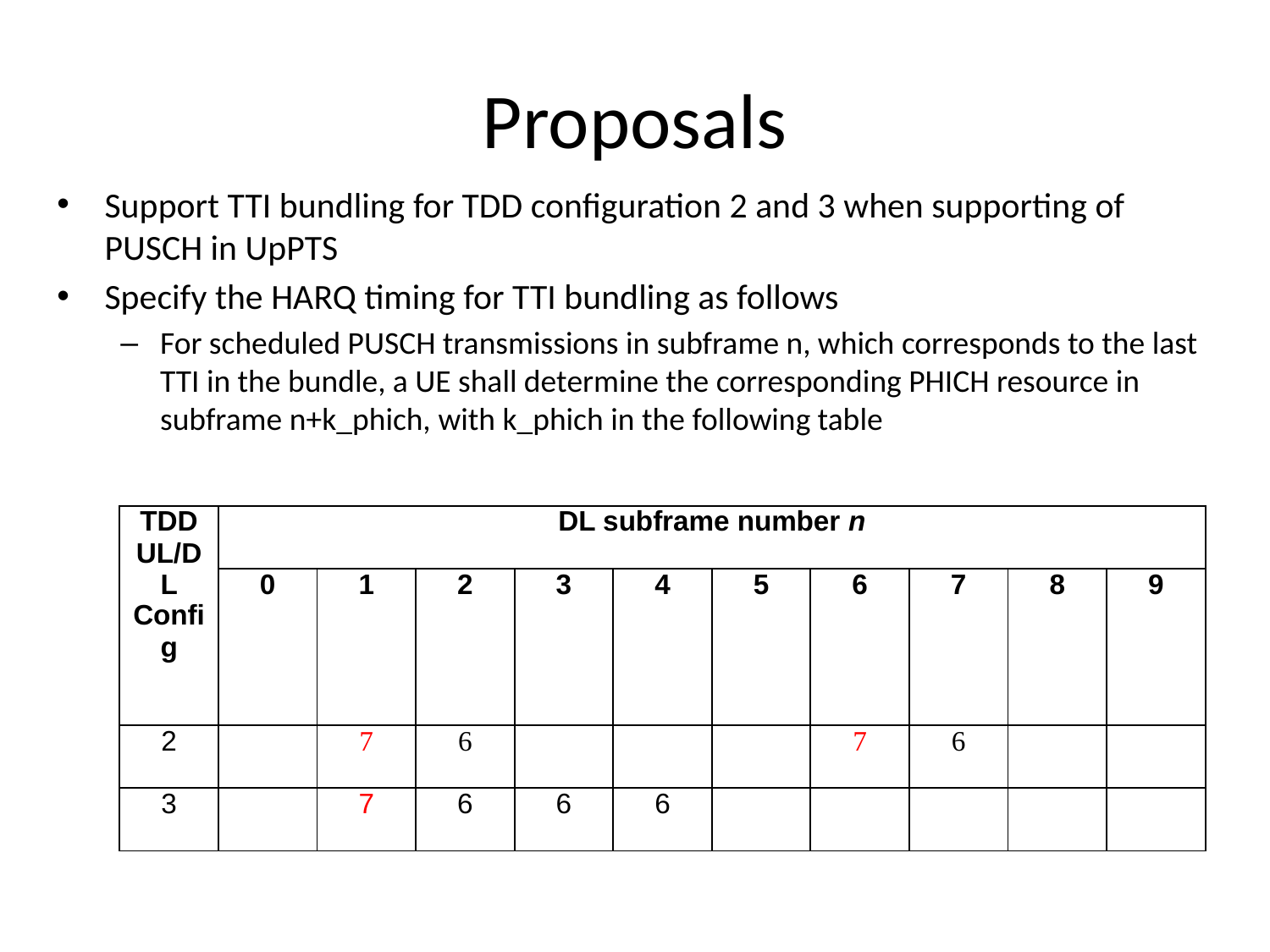

# Proposals
Support TTI bundling for TDD configuration 2 and 3 when supporting of PUSCH in UpPTS
Specify the HARQ timing for TTI bundling as follows
For scheduled PUSCH transmissions in subframe n, which corresponds to the last TTI in the bundle, a UE shall determine the corresponding PHICH resource in subframe n+k_phich, with k_phich in the following table

| TDD UL/DL Config | DL subframe number n |  |  |  |  |  |  |  |  |  |
| --- | --- | --- | --- | --- | --- | --- | --- | --- | --- | --- |
|  | 0 | 1 | 2 | 3 | 4 | 5 | 6 | 7 | 8 | 9 |
| 2 |  | 7 | 6 |  |  |  | 7 | 6 |  |  |
| 3 |  | 7 | 6 | 6 | 6 |  |  |  |  |  |